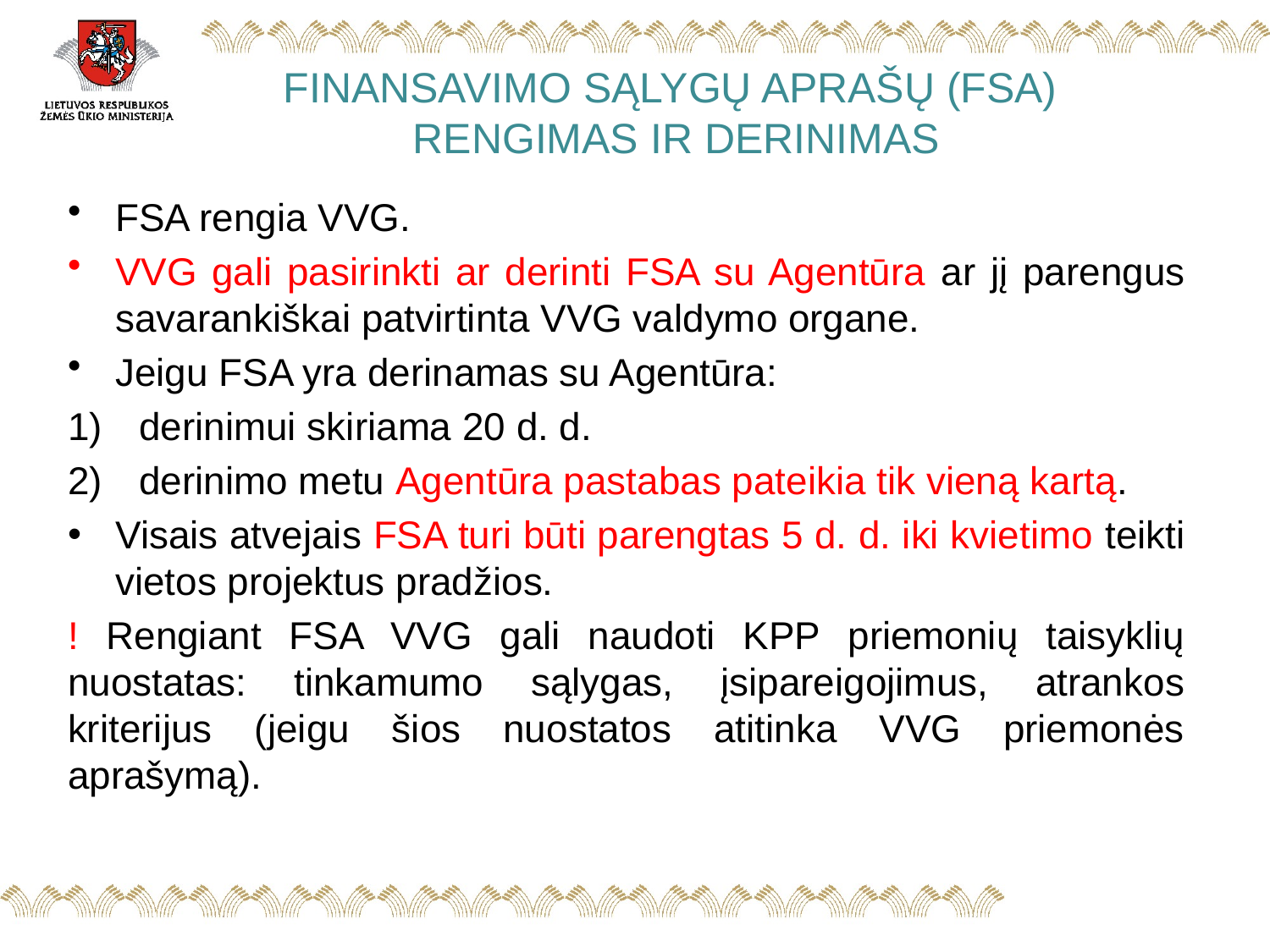

# FINANSAVIMO SĄLYGŲ APRAŠŲ (FSA) RENGIMAS IR DERINIMAS
FSA rengia VVG.
VVG gali pasirinkti ar derinti FSA su Agentūra ar jį parengus savarankiškai patvirtinta VVG valdymo organe.
Jeigu FSA yra derinamas su Agentūra:
derinimui skiriama 20 d. d.
derinimo metu Agentūra pastabas pateikia tik vieną kartą.
Visais atvejais FSA turi būti parengtas 5 d. d. iki kvietimo teikti vietos projektus pradžios.
! Rengiant FSA VVG gali naudoti KPP priemonių taisyklių nuostatas: tinkamumo sąlygas, įsipareigojimus, atrankos kriterijus (jeigu šios nuostatos atitinka VVG priemonės aprašymą).